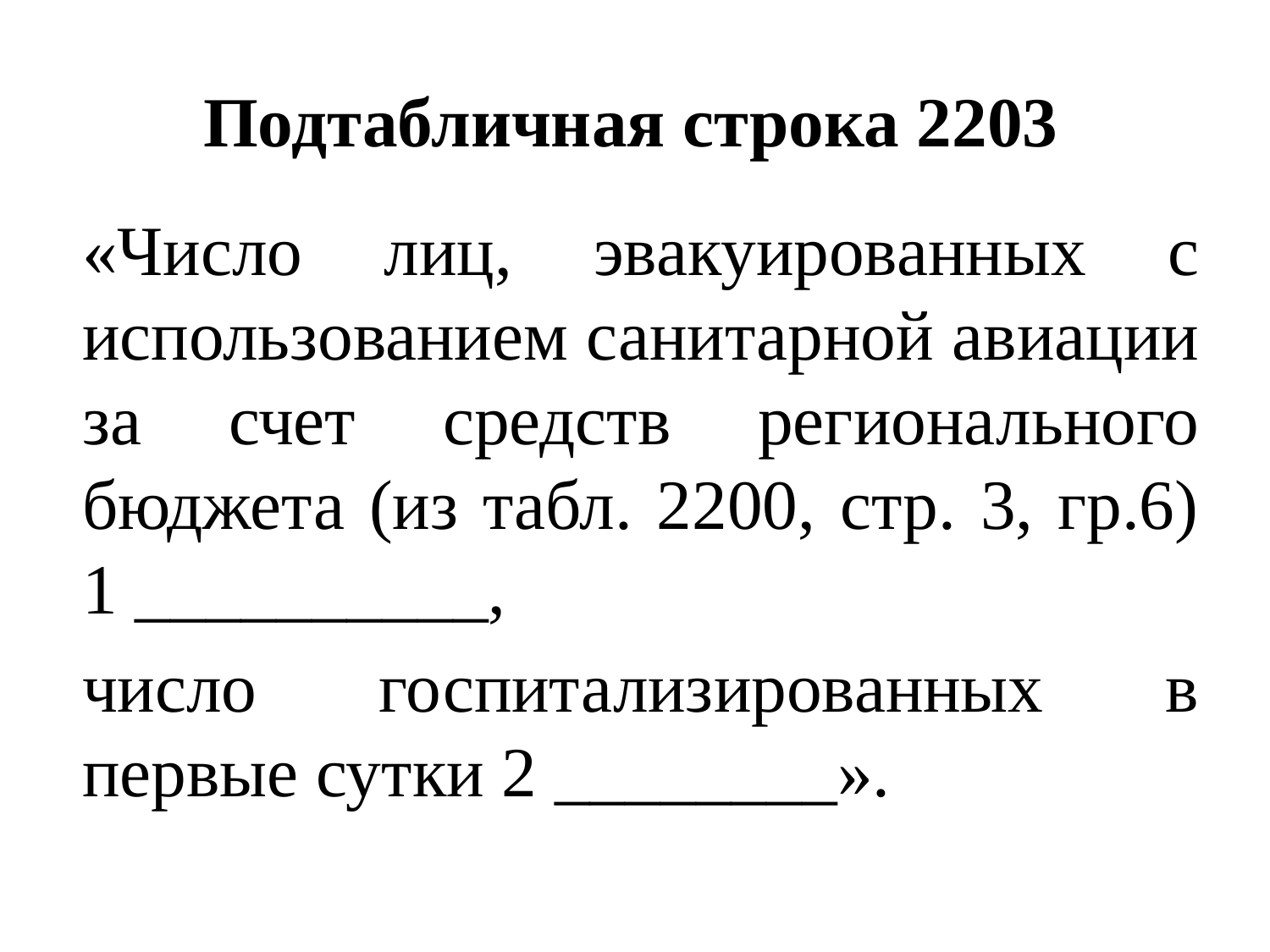

# Подтабличная строка 2203
«Число лиц, эвакуированных с использованием санитарной авиации за счет средств регионального бюджета (из табл. 2200, стр. 3, гр.6) 1 __________,
число госпитализированных в первые сутки 2 ________».